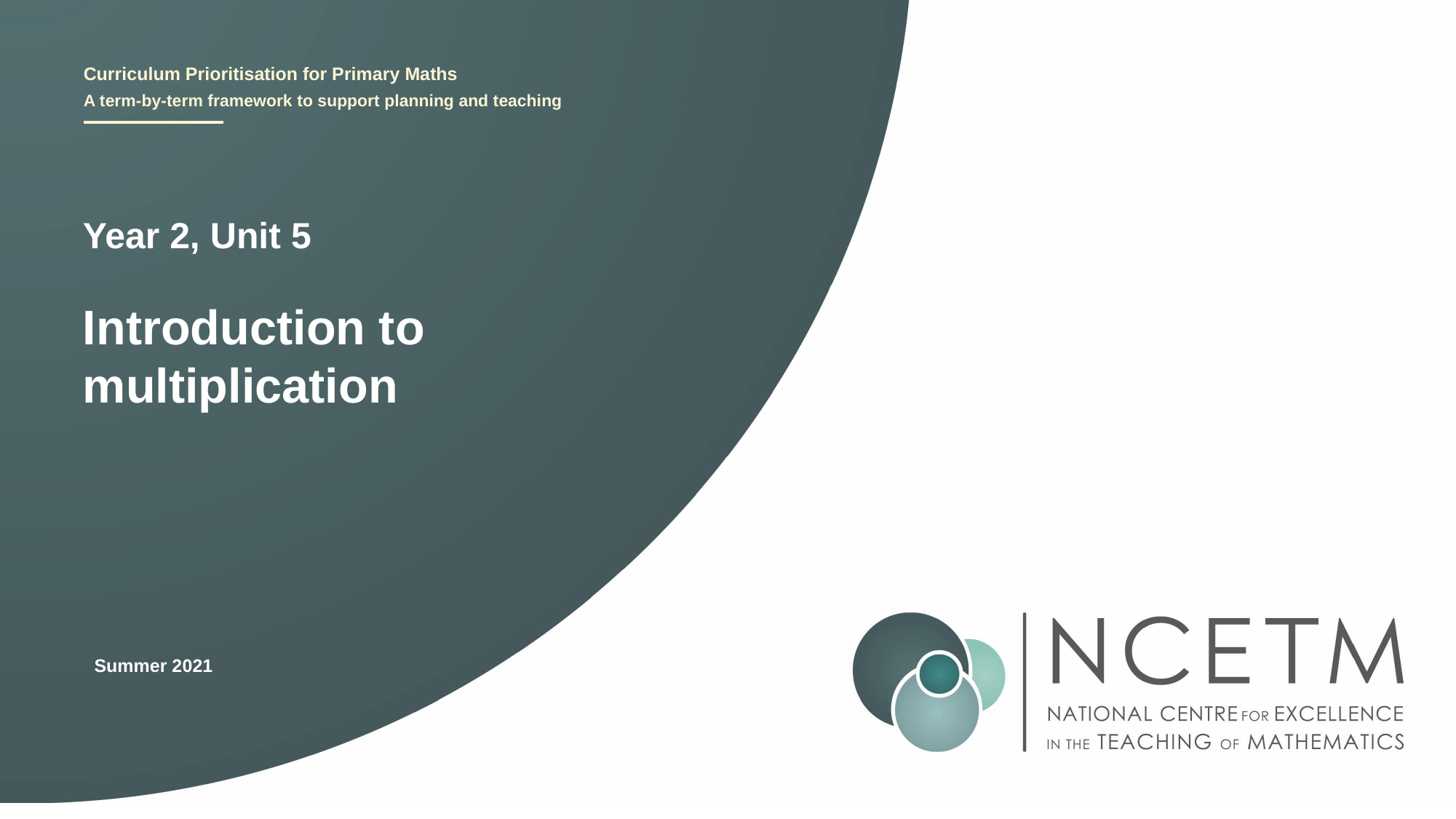

Year 2, Unit 5
Introduction to multiplication